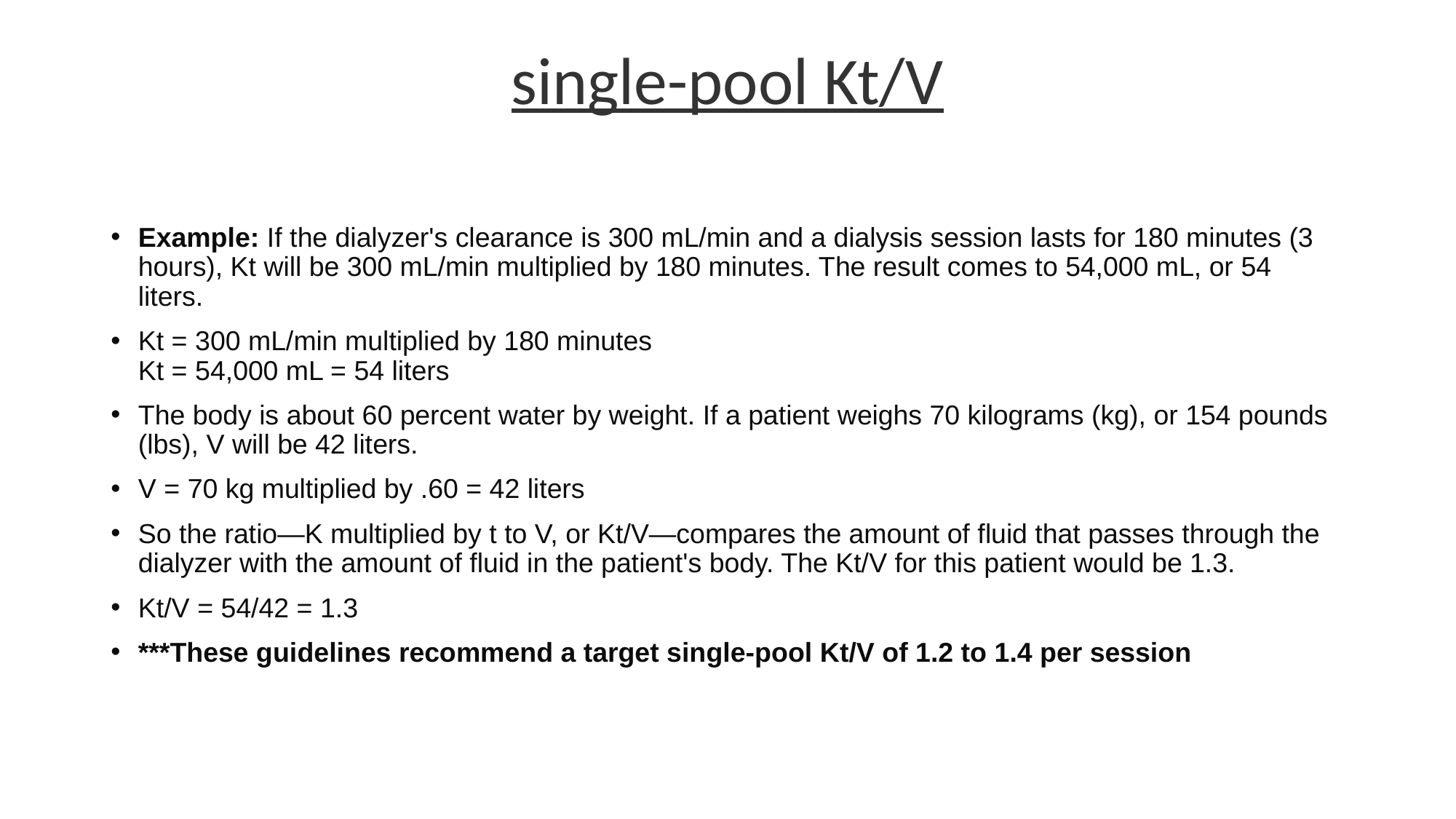

# single-pool Kt/V
Example: If the dialyzer's clearance is 300 mL/min and a dialysis session lasts for 180 minutes (3 hours), Kt will be 300 mL/min multiplied by 180 minutes. The result comes to 54,000 mL, or 54 liters.
Kt = 300 mL/min multiplied by 180 minutes
Kt = 54,000 mL = 54 liters
The body is about 60 percent water by weight. If a patient weighs 70 kilograms (kg), or 154 pounds (lbs), V will be 42 liters.
V = 70 kg multiplied by .60 = 42 liters
So the ratio—K multiplied by t to V, or Kt/V—compares the amount of fluid that passes through the dialyzer with the amount of fluid in the patient's body. The Kt/V for this patient would be 1.3.
Kt/V = 54/42 = 1.3
***These guidelines recommend a target single-pool Kt/V of 1.2 to 1.4 per session